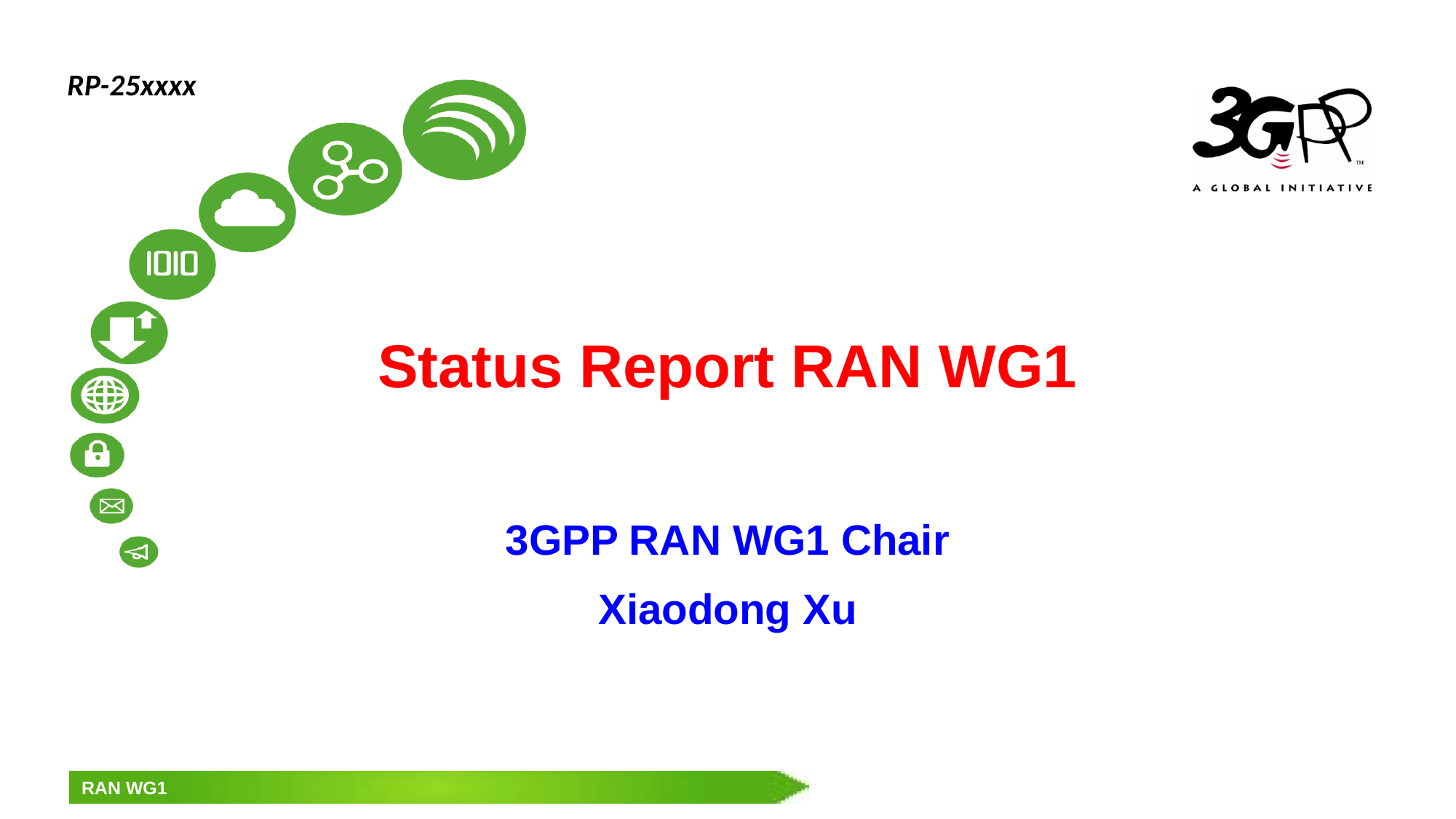

RP-25xxxx
# Status Report RAN WG1
3GPP RAN WG1 Chair
Xiaodong Xu